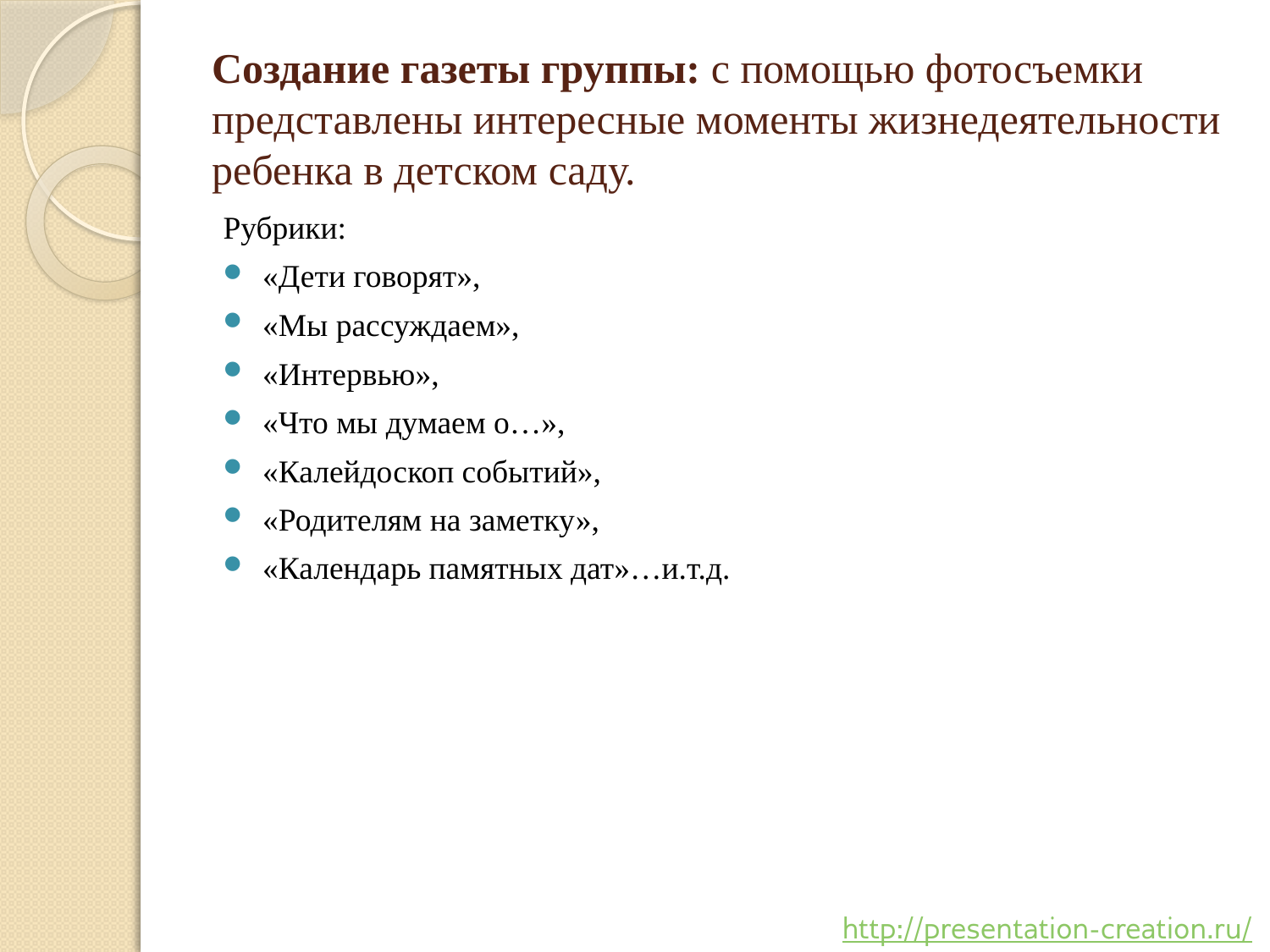

# Создание газеты группы: с помощью фотосъемки представлены интересные моменты жизнедеятельности ребенка в детском саду.
Рубрики:
«Дети говорят»,
«Мы рассуждаем»,
«Интервью»,
«Что мы думаем о…»,
«Калейдоскоп событий»,
«Родителям на заметку»,
«Календарь памятных дат»…и.т.д.